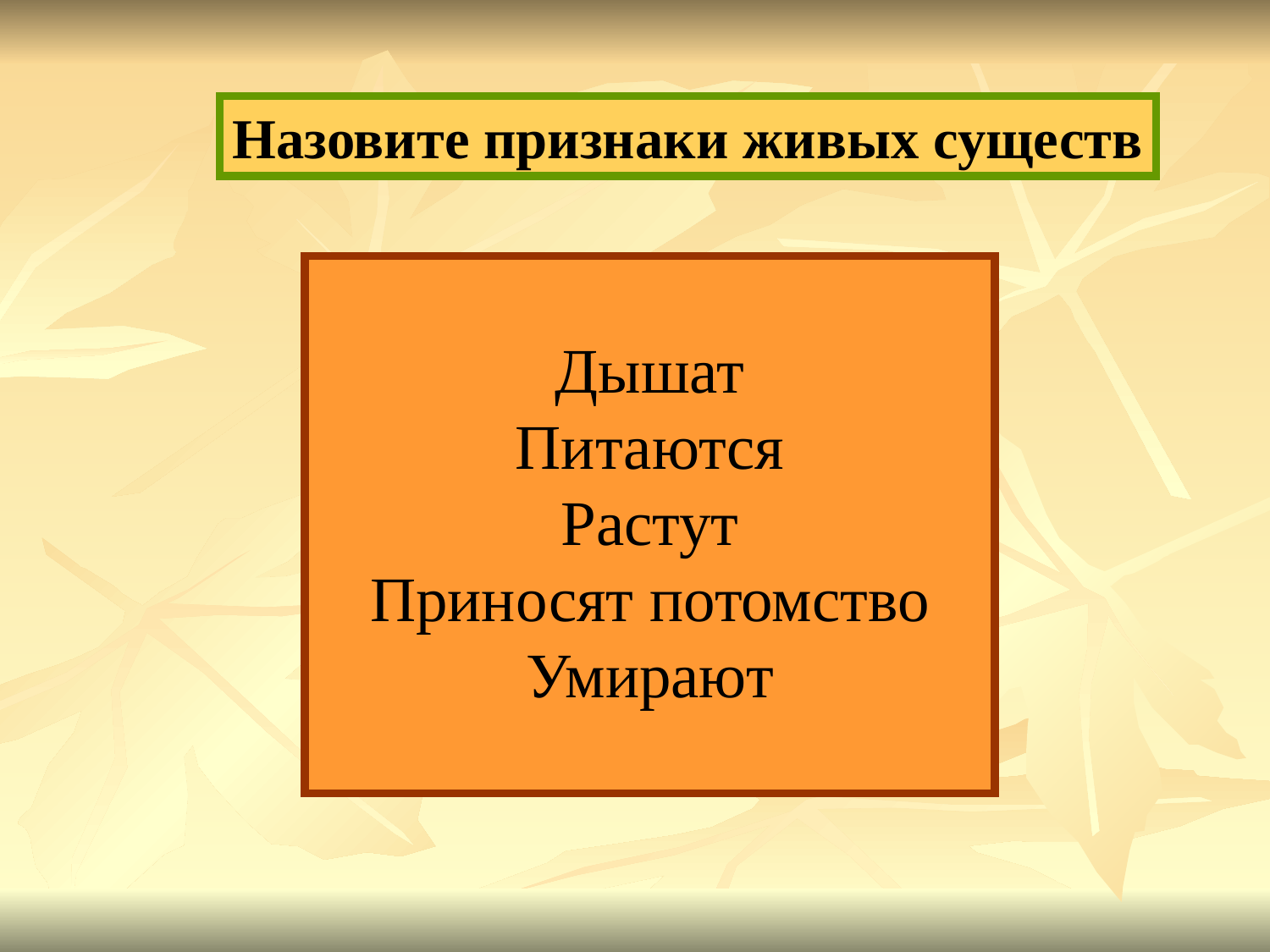

Назовите признаки живых существ

Дышат
Питаются
Растут
Приносят потомство
Умирают